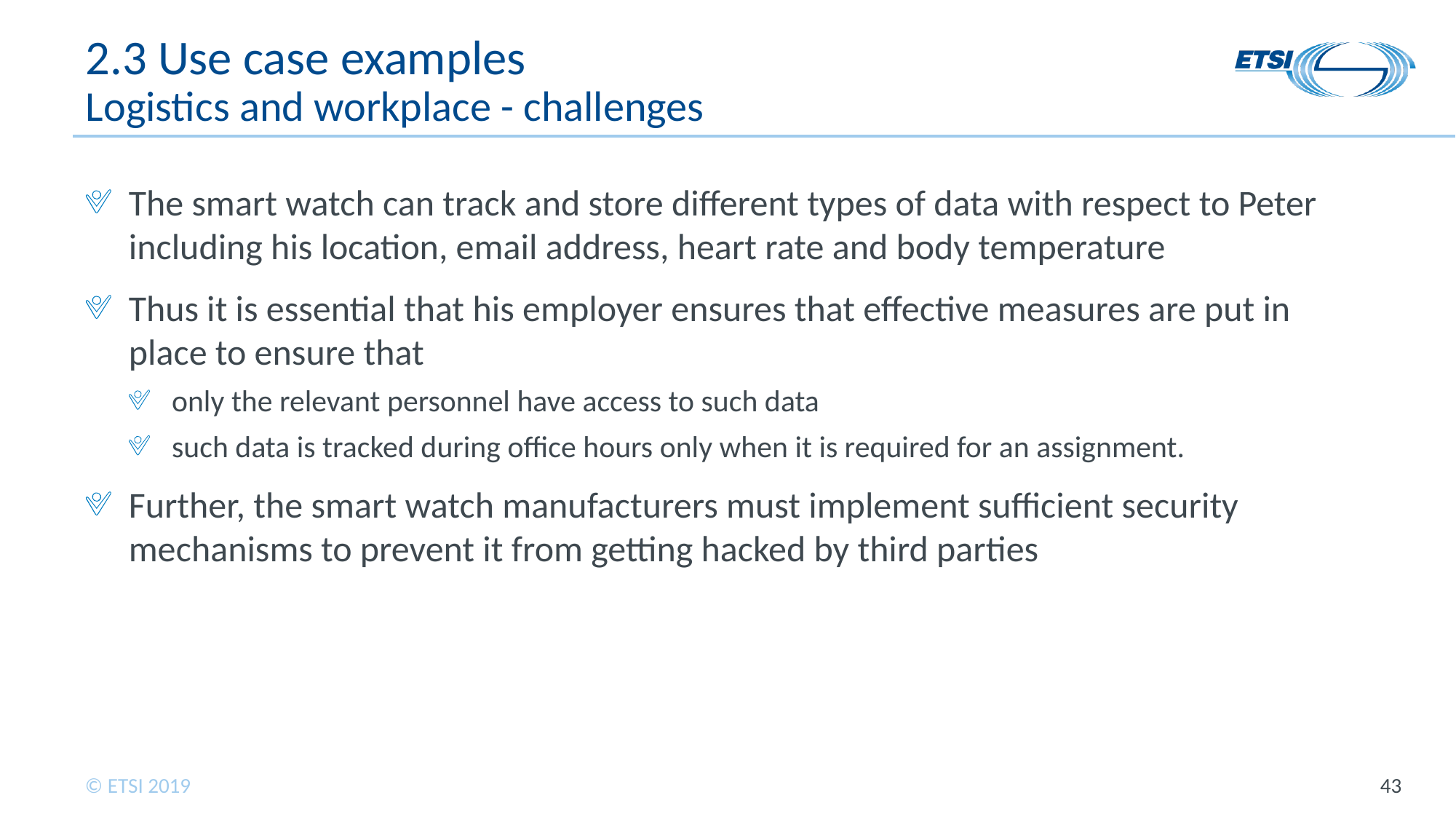

# 2.3 Use case examples Logistics and workplace - challenges
The smart watch can track and store different types of data with respect to Peter including his location, email address, heart rate and body temperature
Thus it is essential that his employer ensures that effective measures are put in place to ensure that
only the relevant personnel have access to such data
such data is tracked during office hours only when it is required for an assignment.
Further, the smart watch manufacturers must implement sufficient security mechanisms to prevent it from getting hacked by third parties